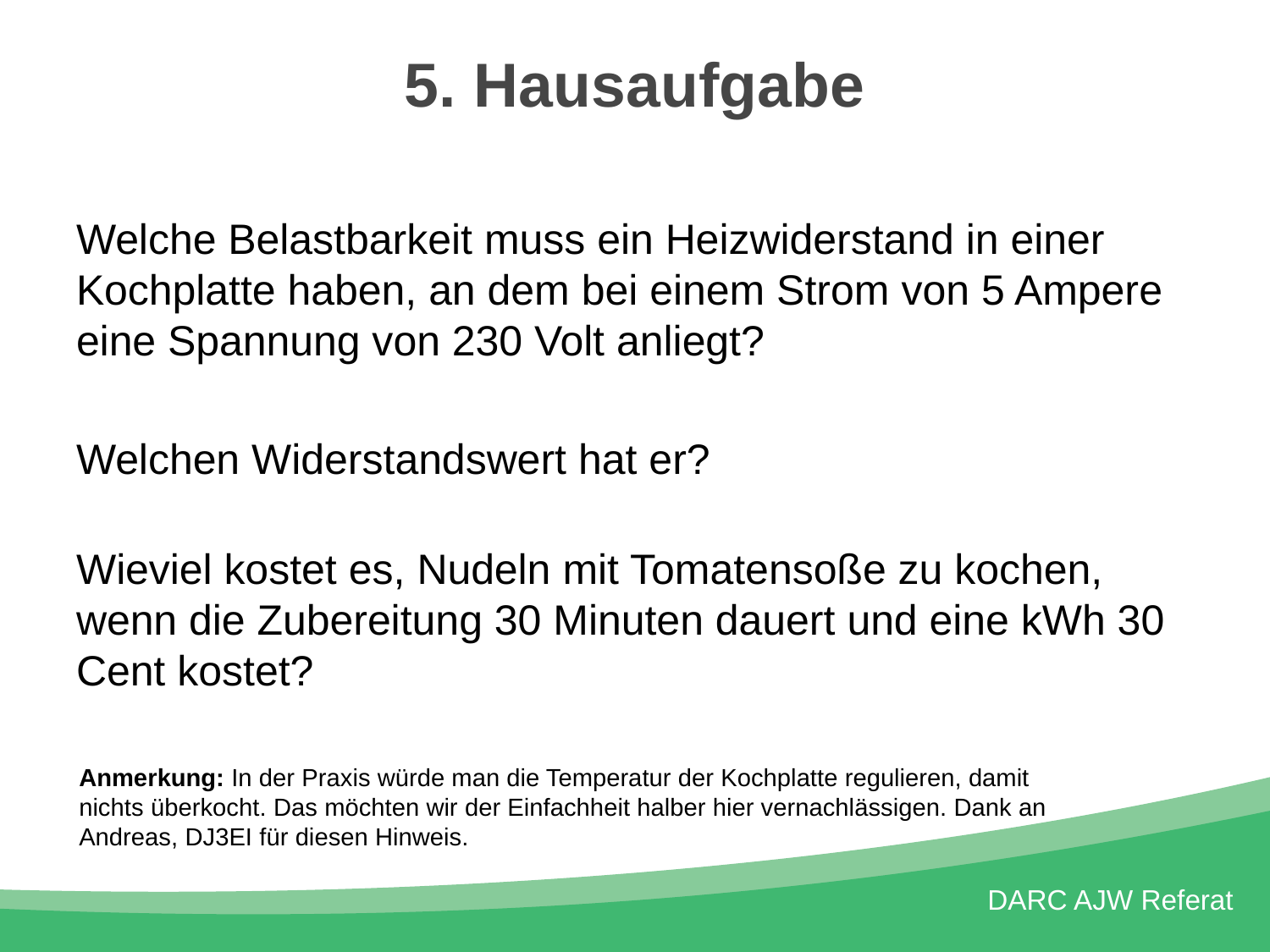

# 5. Hausaufgabe

Welche Belastbarkeit muss ein Heizwiderstand in einer Kochplatte haben, an dem bei einem Strom von 5 Ampere eine Spannung von 230 Volt anliegt?

Welchen Widerstandswert hat er?
Wieviel kostet es, Nudeln mit Tomatensoße zu kochen, wenn die Zubereitung 30 Minuten dauert und eine kWh 30 Cent kostet?
Anmerkung: In der Praxis würde man die Temperatur der Kochplatte regulieren, damit nichts überkocht. Das möchten wir der Einfachheit halber hier vernachlässigen. Dank an Andreas, DJ3EI für diesen Hinweis.